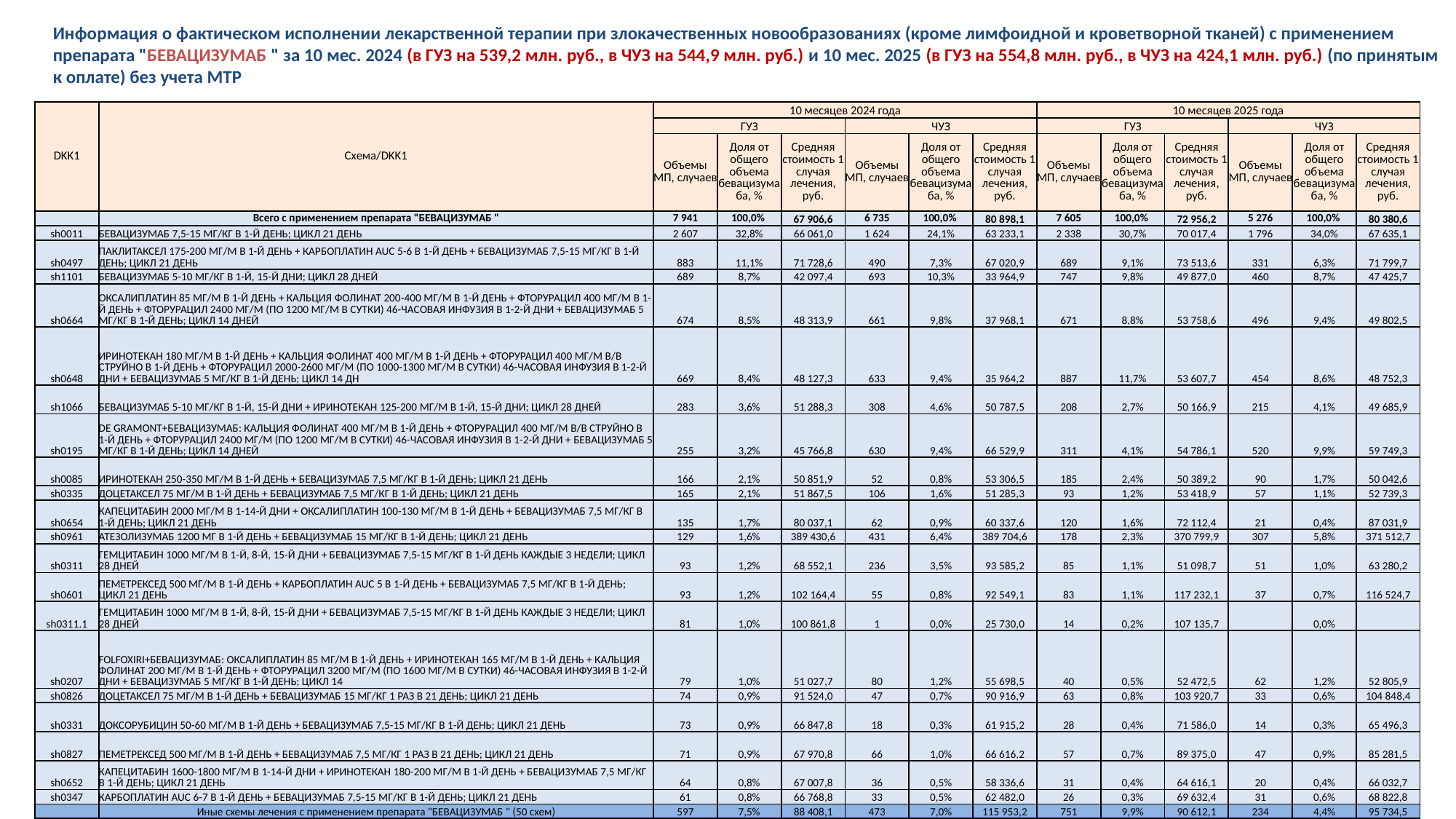

Информация о фактическом исполнении лекарственной терапии при злокачественных новообразованиях (кроме лимфоидной и кроветворной тканей) с применением препарата "БЕВАЦИЗУМАБ " за 10 мес. 2024 (в ГУЗ на 539,2 млн. руб., в ЧУЗ на 544,9 млн. руб.) и 10 мес. 2025 (в ГУЗ на 554,8 млн. руб., в ЧУЗ на 424,1 млн. руб.) (по принятым к оплате) без учета МТР
| DKK1 | Схема/DKK1 | 10 месяцев 2024 года |  |  |  |  |  | 10 месяцев 2025 года |  |  |  |  |  |
| --- | --- | --- | --- | --- | --- | --- | --- | --- | --- | --- | --- | --- | --- |
|  |  | ГУЗ |  |  | ЧУЗ |  |  | ГУЗ |  |  | ЧУЗ |  |  |
|  |  | Объемы МП, случаев | Доля от общего объема бевацизумаба, % | Средняя стоимость 1 случая лечения, руб. | Объемы МП, случаев | Доля от общего объема бевацизумаба, % | Средняя стоимость 1 случая лечения, руб. | Объемы МП, случаев | Доля от общего объема бевацизумаба, % | Средняя стоимость 1 случая лечения, руб. | Объемы МП, случаев | Доля от общего объема бевацизумаба, % | Средняя стоимость 1 случая лечения, руб. |
|  | Всего с применением препарата "БЕВАЦИЗУМАБ " | 7 941 | 100,0% | 67 906,6 | 6 735 | 100,0% | 80 898,1 | 7 605 | 100,0% | 72 956,2 | 5 276 | 100,0% | 80 380,6 |
| sh0011 | БЕВАЦИЗУМАБ 7,5-15 МГ/КГ В 1-Й ДЕНЬ; ЦИКЛ 21 ДЕНЬ | 2 607 | 32,8% | 66 061,0 | 1 624 | 24,1% | 63 233,1 | 2 338 | 30,7% | 70 017,4 | 1 796 | 34,0% | 67 635,1 |
| sh0497 | ПАКЛИТАКСЕЛ 175-200 МГ/М В 1-Й ДЕНЬ + КАРБОПЛАТИН AUC 5-6 В 1-Й ДЕНЬ + БЕВАЦИЗУМАБ 7,5-15 МГ/КГ В 1-Й ДЕНЬ; ЦИКЛ 21 ДЕНЬ | 883 | 11,1% | 71 728,6 | 490 | 7,3% | 67 020,9 | 689 | 9,1% | 73 513,6 | 331 | 6,3% | 71 799,7 |
| sh1101 | БЕВАЦИЗУМАБ 5-10 МГ/КГ В 1-Й, 15-Й ДНИ; ЦИКЛ 28 ДНЕЙ | 689 | 8,7% | 42 097,4 | 693 | 10,3% | 33 964,9 | 747 | 9,8% | 49 877,0 | 460 | 8,7% | 47 425,7 |
| sh0664 | ОКСАЛИПЛАТИН 85 МГ/М В 1-Й ДЕНЬ + КАЛЬЦИЯ ФОЛИНАТ 200-400 МГ/М В 1-Й ДЕНЬ + ФТОРУРАЦИЛ 400 МГ/М В 1-Й ДЕНЬ + ФТОРУРАЦИЛ 2400 МГ/М (ПО 1200 МГ/М В СУТКИ) 46-ЧАCОВАЯ ИНФУЗИЯ В 1-2-Й ДНИ + БЕВАЦИЗУМАБ 5 МГ/КГ В 1-Й ДЕНЬ; ЦИКЛ 14 ДНЕЙ | 674 | 8,5% | 48 313,9 | 661 | 9,8% | 37 968,1 | 671 | 8,8% | 53 758,6 | 496 | 9,4% | 49 802,5 |
| sh0648 | ИРИНОТЕКАН 180 МГ/М В 1-Й ДЕНЬ + КАЛЬЦИЯ ФОЛИНАТ 400 МГ/М В 1-Й ДЕНЬ + ФТОРУРАЦИЛ 400 МГ/М В/В СТРУЙНО В 1-Й ДЕНЬ + ФТОРУРАЦИЛ 2000-2600 МГ/М (ПО 1000-1300 МГ/М В СУТКИ) 46-ЧАСОВАЯ ИНФУЗИЯ В 1-2-Й ДНИ + БЕВАЦИЗУМАБ 5 МГ/КГ В 1-Й ДЕНЬ; ЦИКЛ 14 ДН | 669 | 8,4% | 48 127,3 | 633 | 9,4% | 35 964,2 | 887 | 11,7% | 53 607,7 | 454 | 8,6% | 48 752,3 |
| sh1066 | БЕВАЦИЗУМАБ 5-10 МГ/КГ В 1-Й, 15-Й ДНИ + ИРИНОТЕКАН 125-200 МГ/М В 1-Й, 15-Й ДНИ; ЦИКЛ 28 ДНЕЙ | 283 | 3,6% | 51 288,3 | 308 | 4,6% | 50 787,5 | 208 | 2,7% | 50 166,9 | 215 | 4,1% | 49 685,9 |
| sh0195 | DE GRAMONT+БЕВАЦИЗУМАБ: КАЛЬЦИЯ ФОЛИНАТ 400 МГ/М В 1-Й ДЕНЬ + ФТОРУРАЦИЛ 400 МГ/М В/В СТРУЙНО В 1-Й ДЕНЬ + ФТОРУРАЦИЛ 2400 МГ/М (ПО 1200 МГ/М В СУТКИ) 46-ЧАСОВАЯ ИНФУЗИЯ В 1-2-Й ДНИ + БЕВАЦИЗУМАБ 5 МГ/КГ В 1-Й ДЕНЬ; ЦИКЛ 14 ДНЕЙ | 255 | 3,2% | 45 766,8 | 630 | 9,4% | 66 529,9 | 311 | 4,1% | 54 786,1 | 520 | 9,9% | 59 749,3 |
| sh0085 | ИРИНОТЕКАН 250-350 МГ/М В 1-Й ДЕНЬ + БЕВАЦИЗУМАБ 7,5 МГ/КГ В 1-Й ДЕНЬ; ЦИКЛ 21 ДЕНЬ | 166 | 2,1% | 50 851,9 | 52 | 0,8% | 53 306,5 | 185 | 2,4% | 50 389,2 | 90 | 1,7% | 50 042,6 |
| sh0335 | ДОЦЕТАКСЕЛ 75 МГ/М В 1-Й ДЕНЬ + БЕВАЦИЗУМАБ 7,5 МГ/КГ В 1-Й ДЕНЬ; ЦИКЛ 21 ДЕНЬ | 165 | 2,1% | 51 867,5 | 106 | 1,6% | 51 285,3 | 93 | 1,2% | 53 418,9 | 57 | 1,1% | 52 739,3 |
| sh0654 | КАПЕЦИТАБИН 2000 МГ/М В 1-14-Й ДНИ + ОКСАЛИПЛАТИН 100-130 МГ/М В 1-Й ДЕНЬ + БЕВАЦИЗУМАБ 7,5 МГ/КГ В 1-Й ДЕНЬ; ЦИКЛ 21 ДЕНЬ | 135 | 1,7% | 80 037,1 | 62 | 0,9% | 60 337,6 | 120 | 1,6% | 72 112,4 | 21 | 0,4% | 87 031,9 |
| sh0961 | АТЕЗОЛИЗУМАБ 1200 МГ В 1-Й ДЕНЬ + БЕВАЦИЗУМАБ 15 МГ/КГ В 1-Й ДЕНЬ; ЦИКЛ 21 ДЕНЬ | 129 | 1,6% | 389 430,6 | 431 | 6,4% | 389 704,6 | 178 | 2,3% | 370 799,9 | 307 | 5,8% | 371 512,7 |
| sh0311 | ГЕМЦИТАБИН 1000 МГ/М В 1-Й, 8-Й, 15-Й ДНИ + БЕВАЦИЗУМАБ 7,5-15 МГ/КГ В 1-Й ДЕНЬ КАЖДЫЕ 3 НЕДЕЛИ; ЦИКЛ 28 ДНЕЙ | 93 | 1,2% | 68 552,1 | 236 | 3,5% | 93 585,2 | 85 | 1,1% | 51 098,7 | 51 | 1,0% | 63 280,2 |
| sh0601 | ПЕМЕТРЕКСЕД 500 МГ/М В 1-Й ДЕНЬ + КАРБОПЛАТИН AUC 5 В 1-Й ДЕНЬ + БЕВАЦИЗУМАБ 7,5 МГ/КГ В 1-Й ДЕНЬ; ЦИКЛ 21 ДЕНЬ | 93 | 1,2% | 102 164,4 | 55 | 0,8% | 92 549,1 | 83 | 1,1% | 117 232,1 | 37 | 0,7% | 116 524,7 |
| sh0311.1 | ГЕМЦИТАБИН 1000 МГ/М В 1-Й, 8-Й, 15-Й ДНИ + БЕВАЦИЗУМАБ 7,5-15 МГ/КГ В 1-Й ДЕНЬ КАЖДЫЕ 3 НЕДЕЛИ; ЦИКЛ 28 ДНЕЙ | 81 | 1,0% | 100 861,8 | 1 | 0,0% | 25 730,0 | 14 | 0,2% | 107 135,7 |  | 0,0% |  |
| sh0207 | FOLFOXIRI+БЕВАЦИЗУМАБ: ОКСАЛИПЛАТИН 85 МГ/М В 1-Й ДЕНЬ + ИРИНОТЕКАН 165 МГ/М В 1-Й ДЕНЬ + КАЛЬЦИЯ ФОЛИНАТ 200 МГ/М В 1-Й ДЕНЬ + ФТОРУРАЦИЛ 3200 МГ/М (ПО 1600 МГ/М В СУТКИ) 46-ЧАСОВАЯ ИНФУЗИЯ В 1-2-Й ДНИ + БЕВАЦИЗУМАБ 5 МГ/КГ В 1-Й ДЕНЬ; ЦИКЛ 14 | 79 | 1,0% | 51 027,7 | 80 | 1,2% | 55 698,5 | 40 | 0,5% | 52 472,5 | 62 | 1,2% | 52 805,9 |
| sh0826 | ДОЦЕТАКСЕЛ 75 МГ/М В 1-Й ДЕНЬ + БЕВАЦИЗУМАБ 15 МГ/КГ 1 РАЗ В 21 ДЕНЬ; ЦИКЛ 21 ДЕНЬ | 74 | 0,9% | 91 524,0 | 47 | 0,7% | 90 916,9 | 63 | 0,8% | 103 920,7 | 33 | 0,6% | 104 848,4 |
| sh0331 | ДОКСОРУБИЦИН 50-60 МГ/М В 1-Й ДЕНЬ + БЕВАЦИЗУМАБ 7,5-15 МГ/КГ В 1-Й ДЕНЬ; ЦИКЛ 21 ДЕНЬ | 73 | 0,9% | 66 847,8 | 18 | 0,3% | 61 915,2 | 28 | 0,4% | 71 586,0 | 14 | 0,3% | 65 496,3 |
| sh0827 | ПЕМЕТРЕКСЕД 500 МГ/М В 1-Й ДЕНЬ + БЕВАЦИЗУМАБ 7,5 МГ/КГ 1 РАЗ В 21 ДЕНЬ; ЦИКЛ 21 ДЕНЬ | 71 | 0,9% | 67 970,8 | 66 | 1,0% | 66 616,2 | 57 | 0,7% | 89 375,0 | 47 | 0,9% | 85 281,5 |
| sh0652 | КАПЕЦИТАБИН 1600-1800 МГ/М В 1-14-Й ДНИ + ИРИНОТЕКАН 180-200 МГ/М В 1-Й ДЕНЬ + БЕВАЦИЗУМАБ 7,5 МГ/КГ В 1-Й ДЕНЬ; ЦИКЛ 21 ДЕНЬ | 64 | 0,8% | 67 007,8 | 36 | 0,5% | 58 336,6 | 31 | 0,4% | 64 616,1 | 20 | 0,4% | 66 032,7 |
| sh0347 | КАРБОПЛАТИН AUC 6-7 В 1-Й ДЕНЬ + БЕВАЦИЗУМАБ 7,5-15 МГ/КГ В 1-Й ДЕНЬ; ЦИКЛ 21 ДЕНЬ | 61 | 0,8% | 66 768,8 | 33 | 0,5% | 62 482,0 | 26 | 0,3% | 69 632,4 | 31 | 0,6% | 68 822,8 |
|  | Иные схемы лечения с применением препарата "БЕВАЦИЗУМАБ " (50 схем) | 597 | 7,5% | 88 408,1 | 473 | 7,0% | 115 953,2 | 751 | 9,9% | 90 612,1 | 234 | 4,4% | 95 734,5 |
7